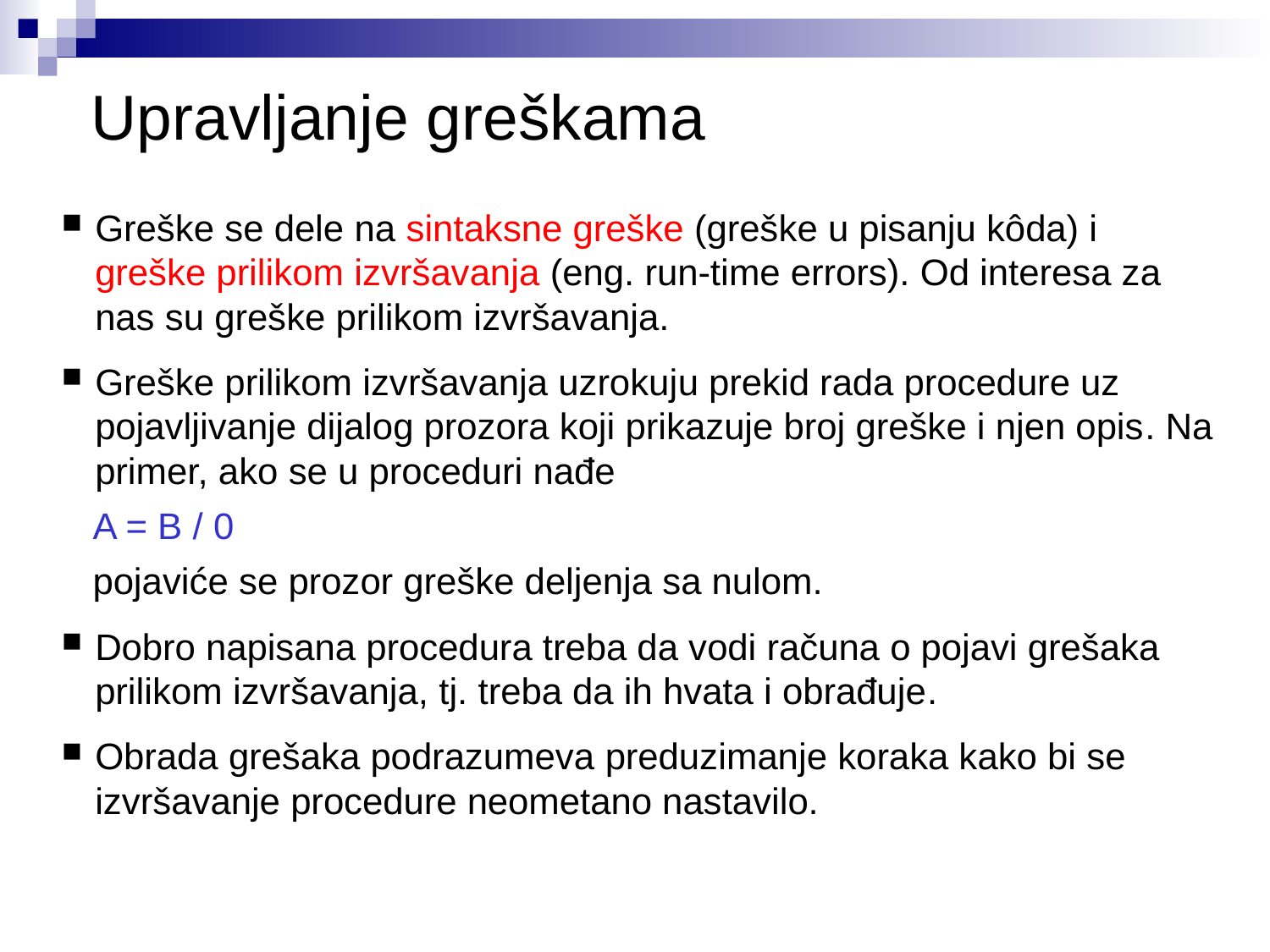

# Upravljanje greškama
Greške se dele na sintaksne greške (greške u pisanju kôda) i greške prilikom izvršavanja (eng. run-time errors). Od interesa za nas su greške prilikom izvršavanja.
Greške prilikom izvršavanja uzrokuju prekid rada procedure uz pojavljivanje dijalog prozora koji prikazuje broj greške i njen opis. Na primer, ako se u proceduri nađe
   A = B / 0
   pojaviće se prozor greške deljenja sa nulom.
Dobro napisana procedura treba da vodi računa o pojavi grešaka prilikom izvršavanja, tj. treba da ih hvata i obrađuje.
Obrada grešaka podrazumeva preduzimanje koraka kako bi se izvršavanje procedure neometano nastavilo.